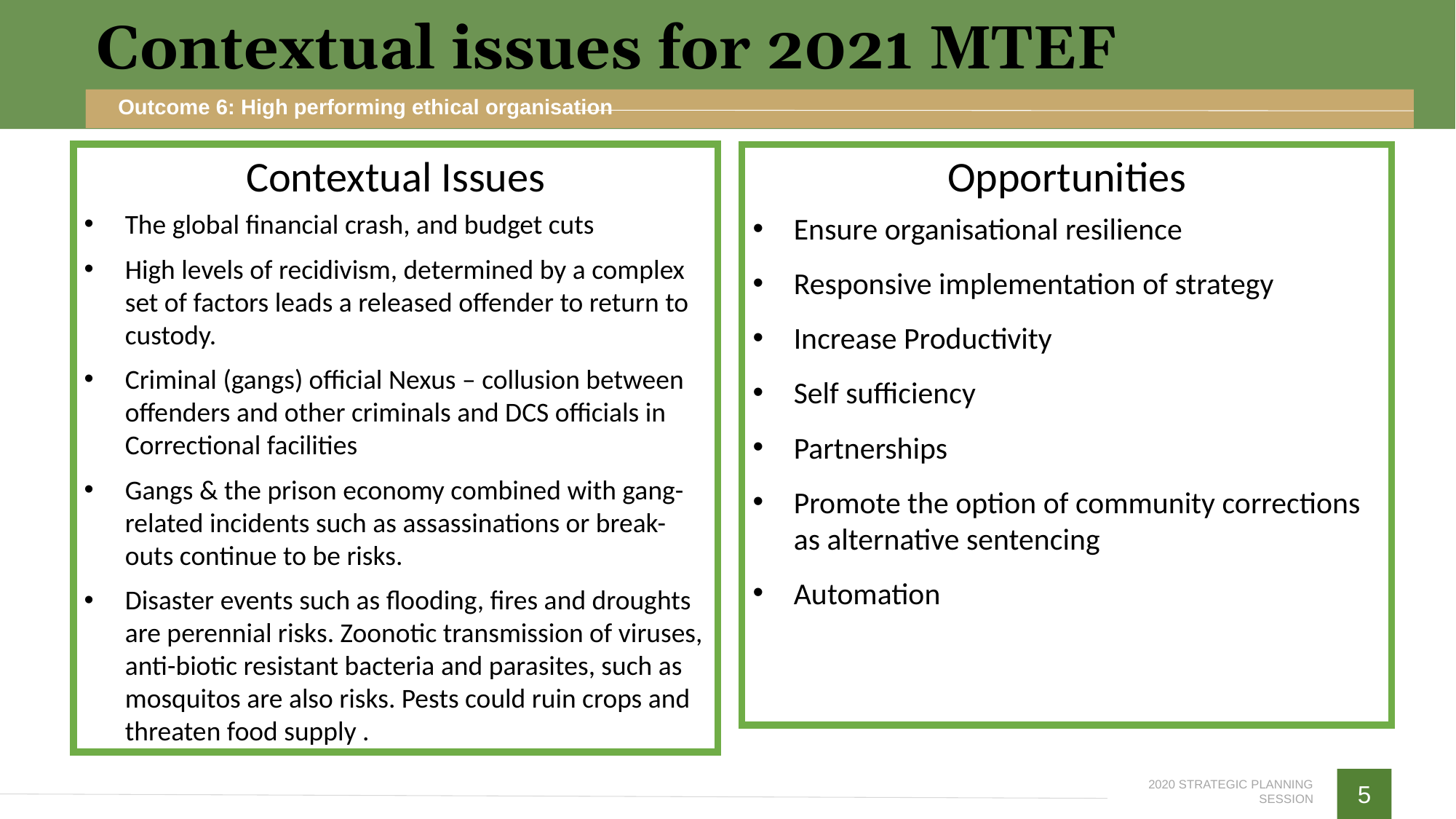

Contextual issues for 2021 MTEF

Outcome 6: High performing ethical organisation
Opportunities
Ensure organisational resilience
Responsive implementation of strategy
Increase Productivity
Self sufficiency
Partnerships
Promote the option of community corrections as alternative sentencing
Automation

Contextual Issues
The global financial crash, and budget cuts
High levels of recidivism, determined by a complex set of factors leads a released offender to return to custody.
Criminal (gangs) official Nexus – collusion between offenders and other criminals and DCS officials in Correctional facilities
Gangs & the prison economy combined with gang-related incidents such as assassinations or break-outs continue to be risks.
Disaster events such as flooding, fires and droughts are perennial risks. Zoonotic transmission of viruses, anti-biotic resistant bacteria and parasites, such as mosquitos are also risks. Pests could ruin crops and threaten food supply .